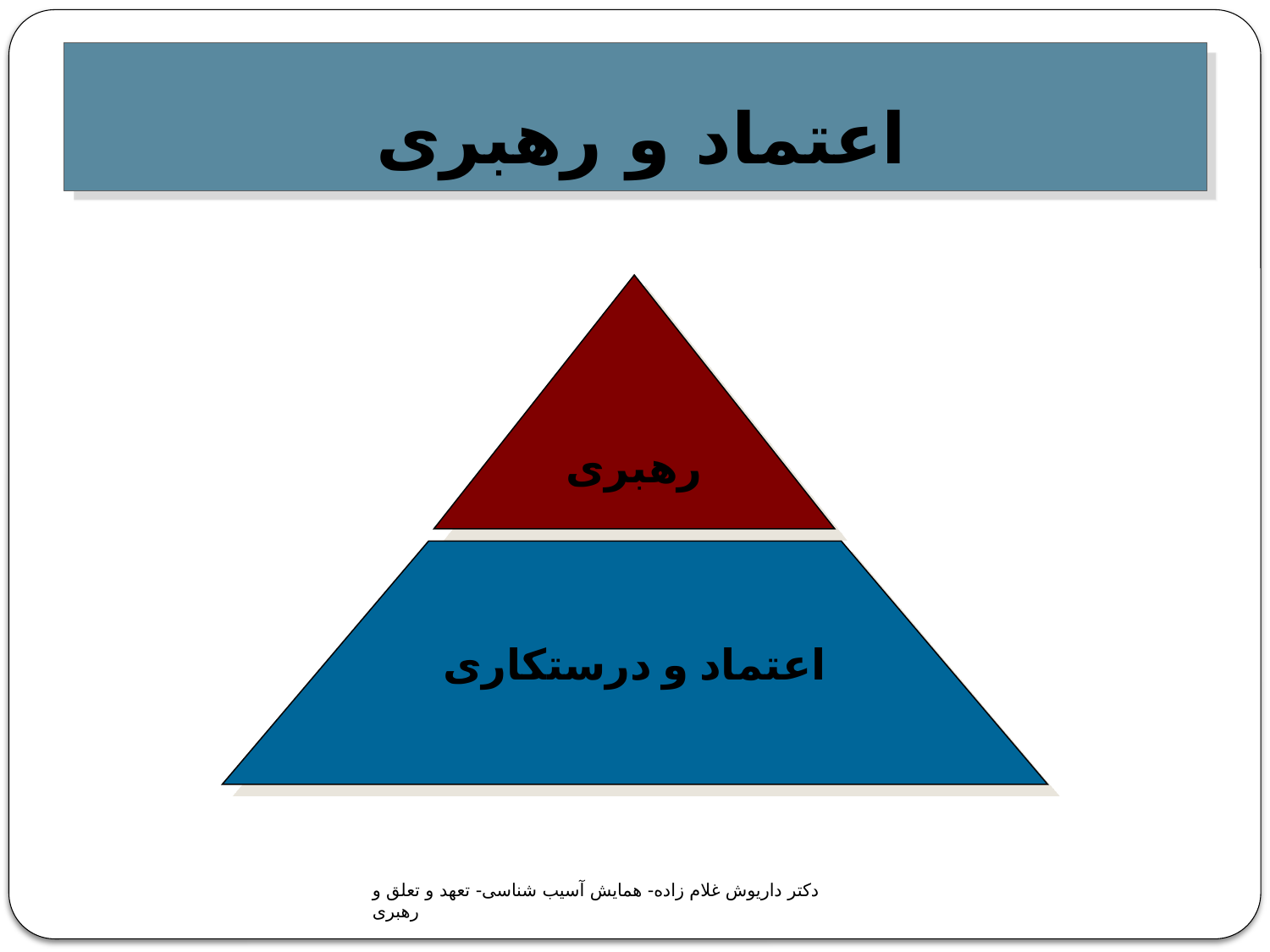

# اعتماد و رهبری
رهبری
اعتماد و درستکاری
دکتر داریوش غلام زاده- همایش آسیب شناسی- تعهد و تعلق و رهبری